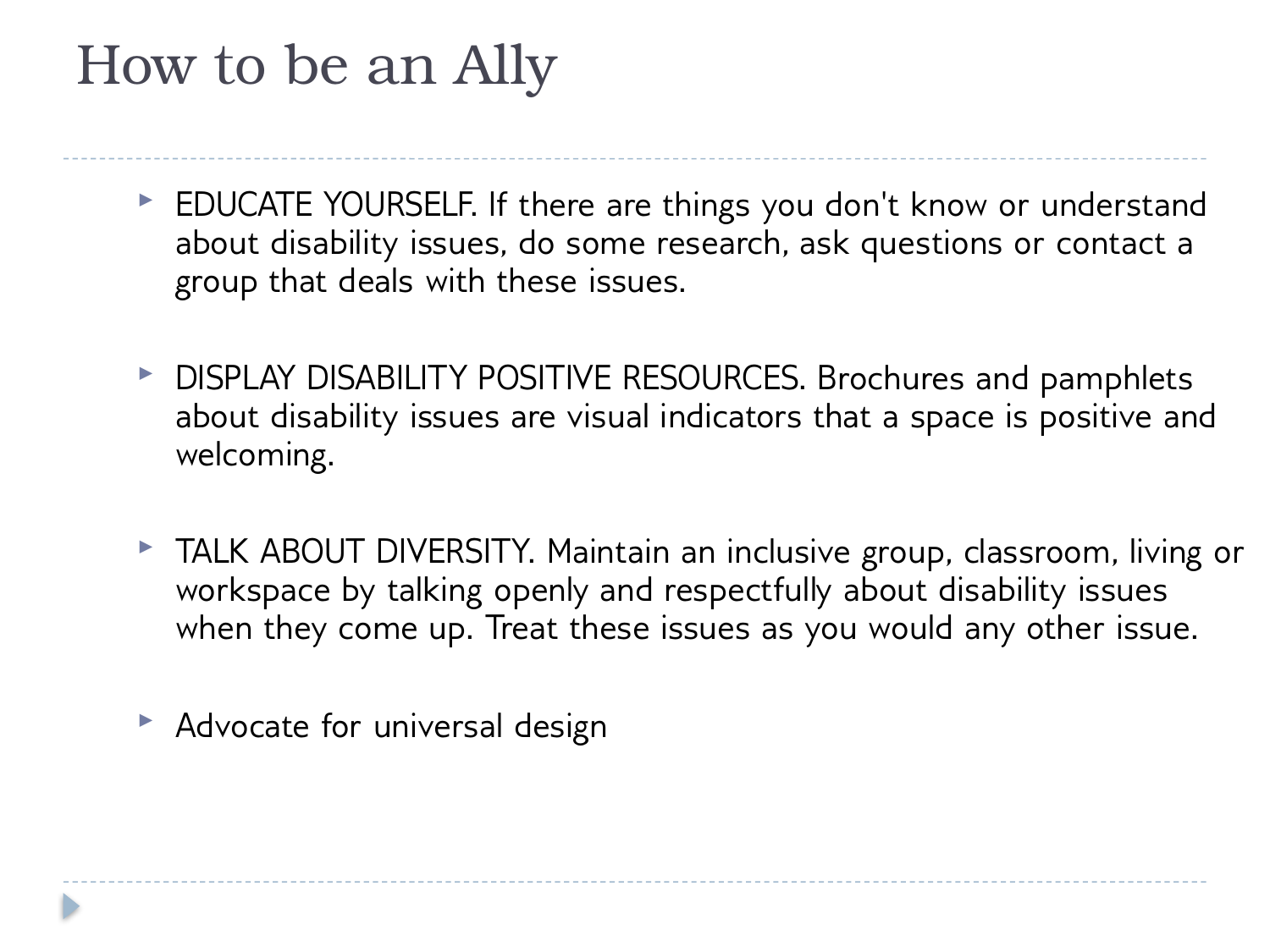

# How to be an Ally
EDUCATE YOURSELF. If there are things you don't know or understand about disability issues, do some research, ask questions or contact a group that deals with these issues.

DISPLAY DISABILITY POSITIVE RESOURCES. Brochures and pamphlets about disability issues are visual indicators that a space is positive and welcoming.

TALK ABOUT DIVERSITY. Maintain an inclusive group, classroom, living or workspace by talking openly and respectfully about disability issues when they come up. Treat these issues as you would any other issue.

Advocate for universal design